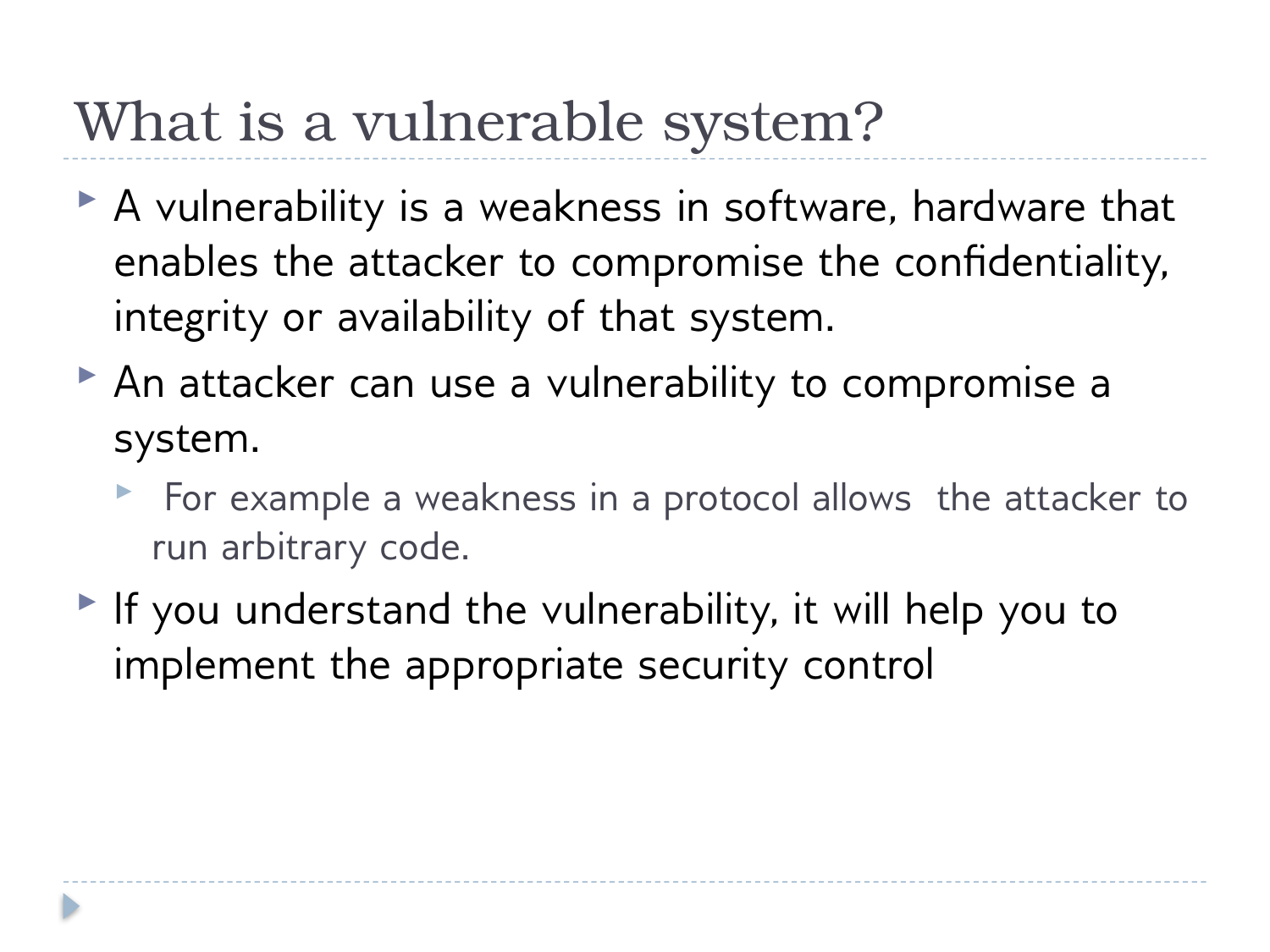

# What is a vulnerable system?
A vulnerability is a weakness in software, hardware that  enables the attacker to compromise the confidentiality,  integrity or availability of that system.
An attacker can use a vulnerability to compromise a system.
 For example a weakness in a protocol allows  the attacker to run arbitrary code.
If you understand the vulnerability, it will help you to  implement the appropriate security control